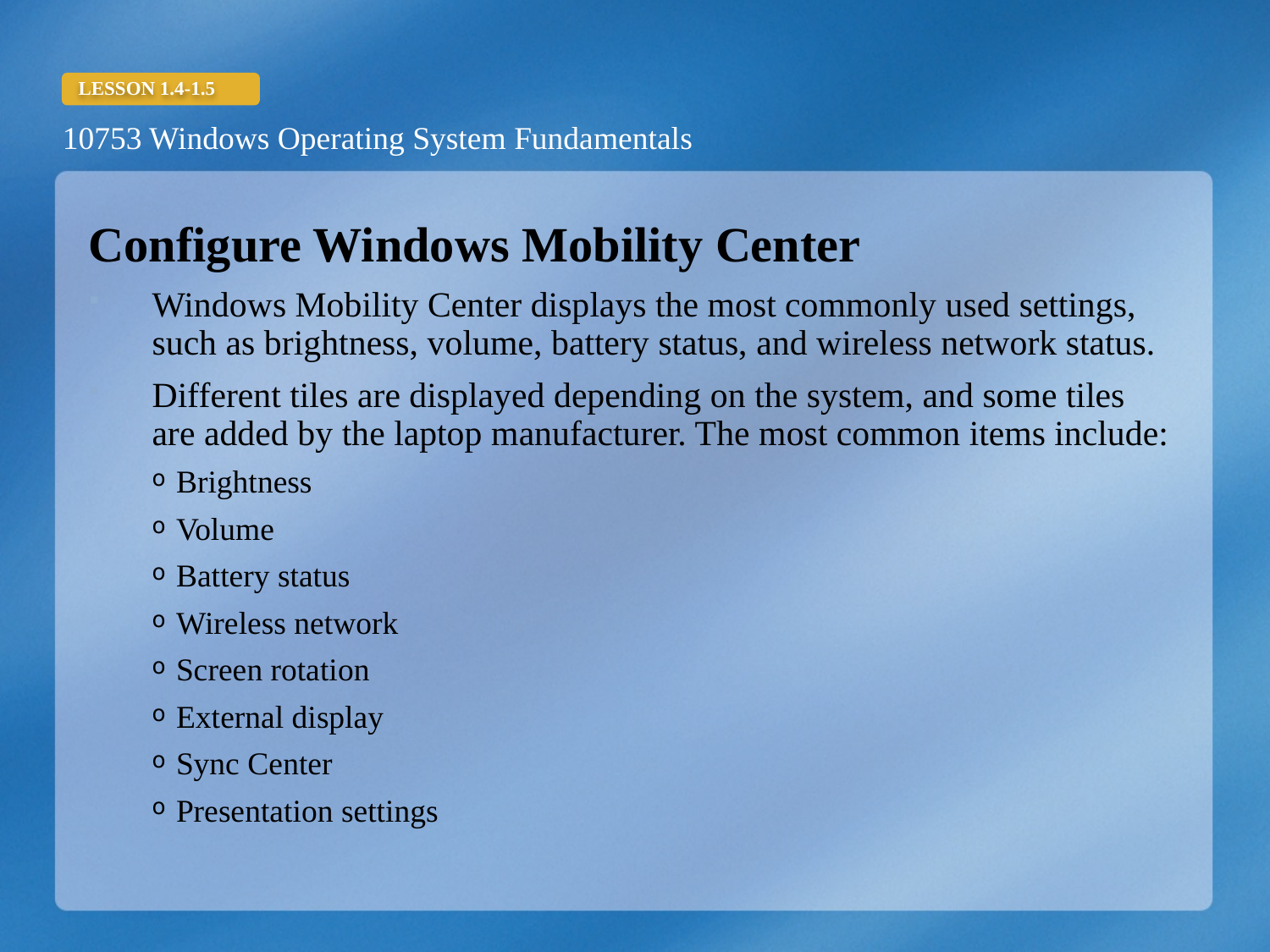

Configure Windows Mobility Center
Windows Mobility Center displays the most commonly used settings, such as brightness, volume, battery status, and wireless network status.
Different tiles are displayed depending on the system, and some tiles are added by the laptop manufacturer. The most common items include:
Brightness
Volume
Battery status
Wireless network
Screen rotation
External display
Sync Center
Presentation settings